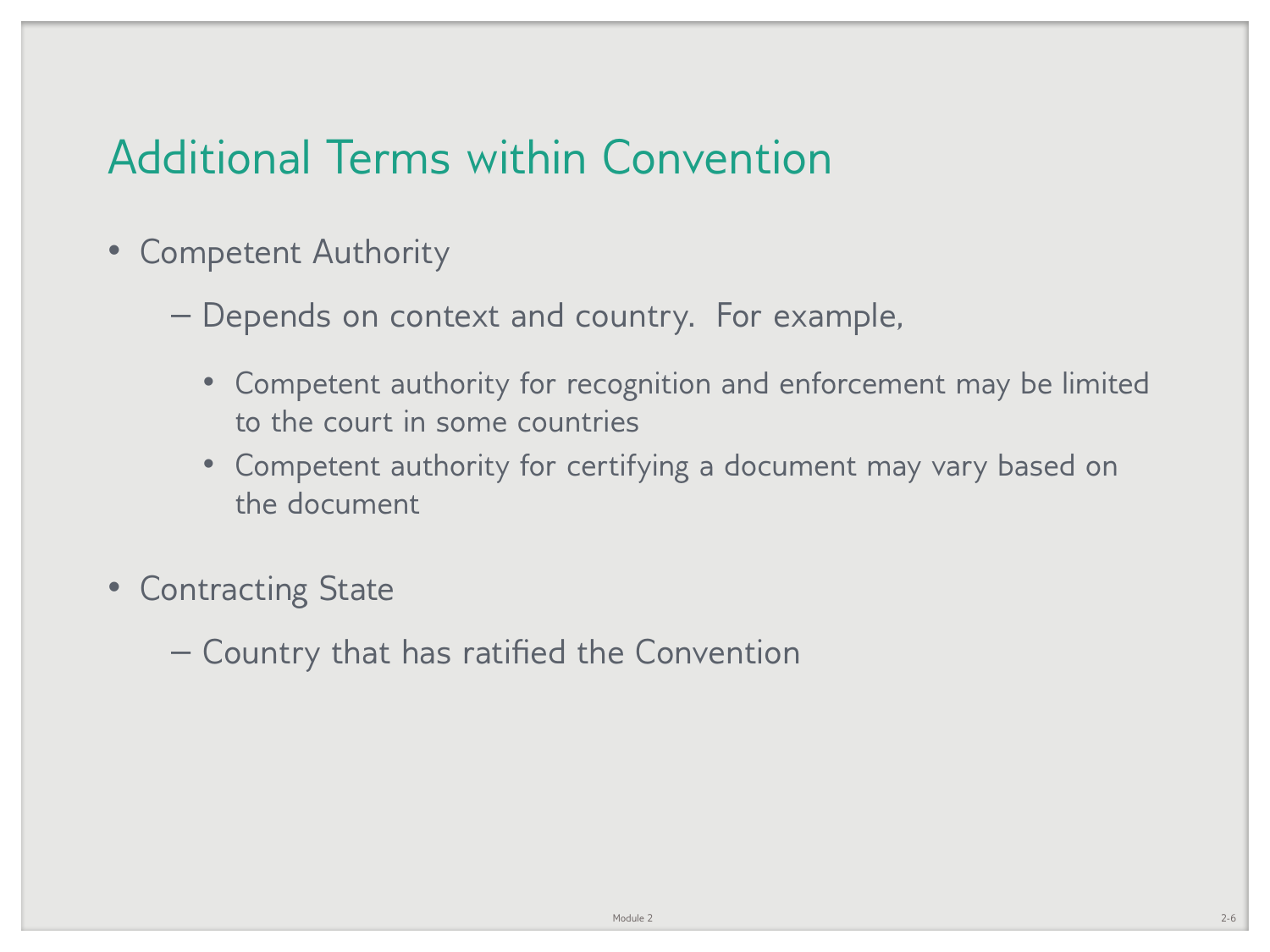

# Additional Terms within Convention
Competent Authority
Depends on context and country.  For example,
Competent authority for recognition and enforcement may be limited to the court in some countries
Competent authority for certifying a document may vary based on the document

Contracting State
Country that has ratified the Convention
Module 2
2-6